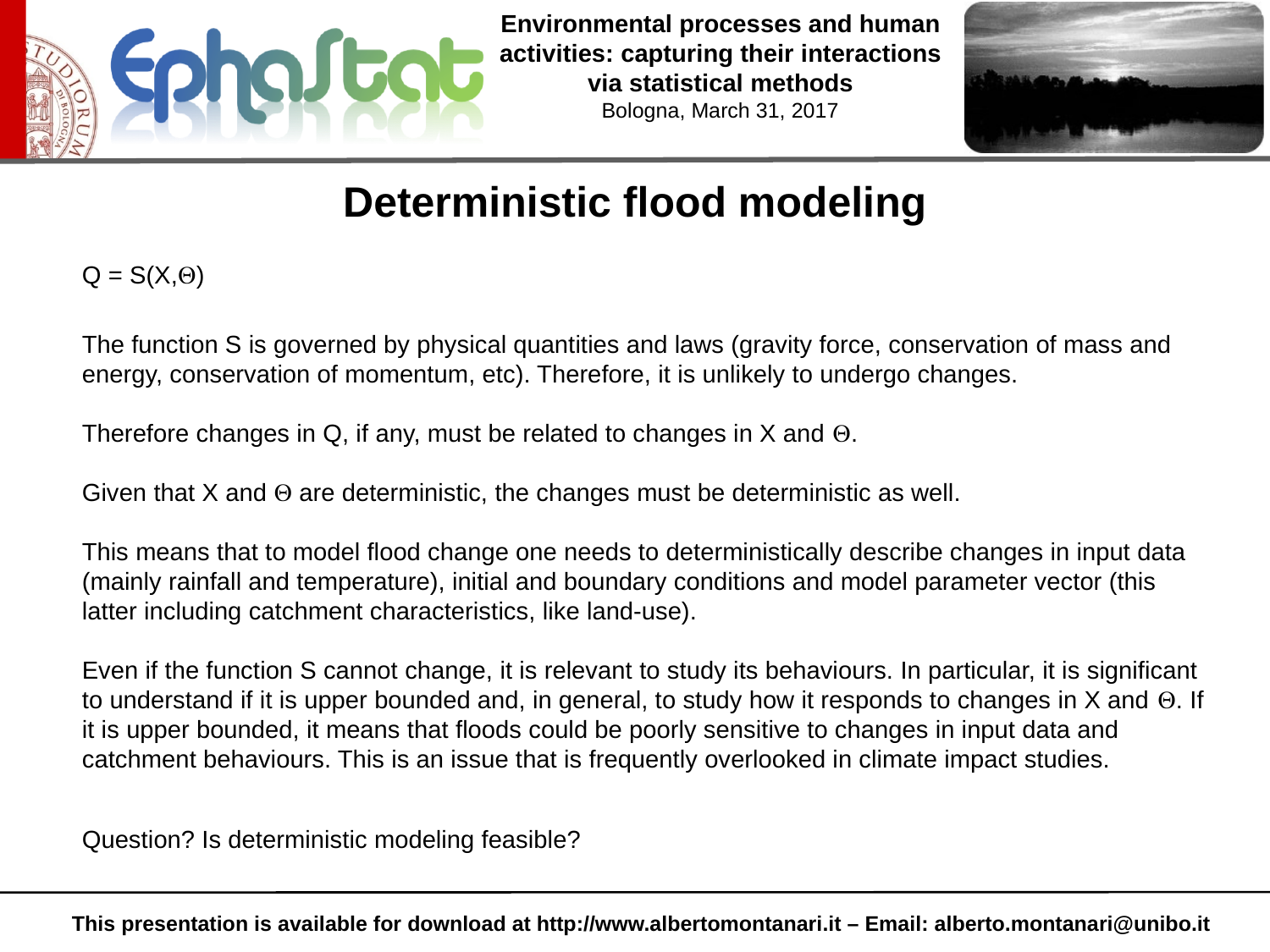

Deterministic flood modeling
Q = S(X,Θ)
The function S is governed by physical quantities and laws (gravity force, conservation of mass and energy, conservation of momentum, etc). Therefore, it is unlikely to undergo changes.
Therefore changes in Q, if any, must be related to changes in X and Θ.
Given that X and Θ are deterministic, the changes must be deterministic as well.
This means that to model flood change one needs to deterministically describe changes in input data (mainly rainfall and temperature), initial and boundary conditions and model parameter vector (this latter including catchment characteristics, like land-use).
Even if the function S cannot change, it is relevant to study its behaviours. In particular, it is significant to understand if it is upper bounded and, in general, to study how it responds to changes in X and Θ. If it is upper bounded, it means that floods could be poorly sensitive to changes in input data and catchment behaviours. This is an issue that is frequently overlooked in climate impact studies.

Question? Is deterministic modeling feasible?